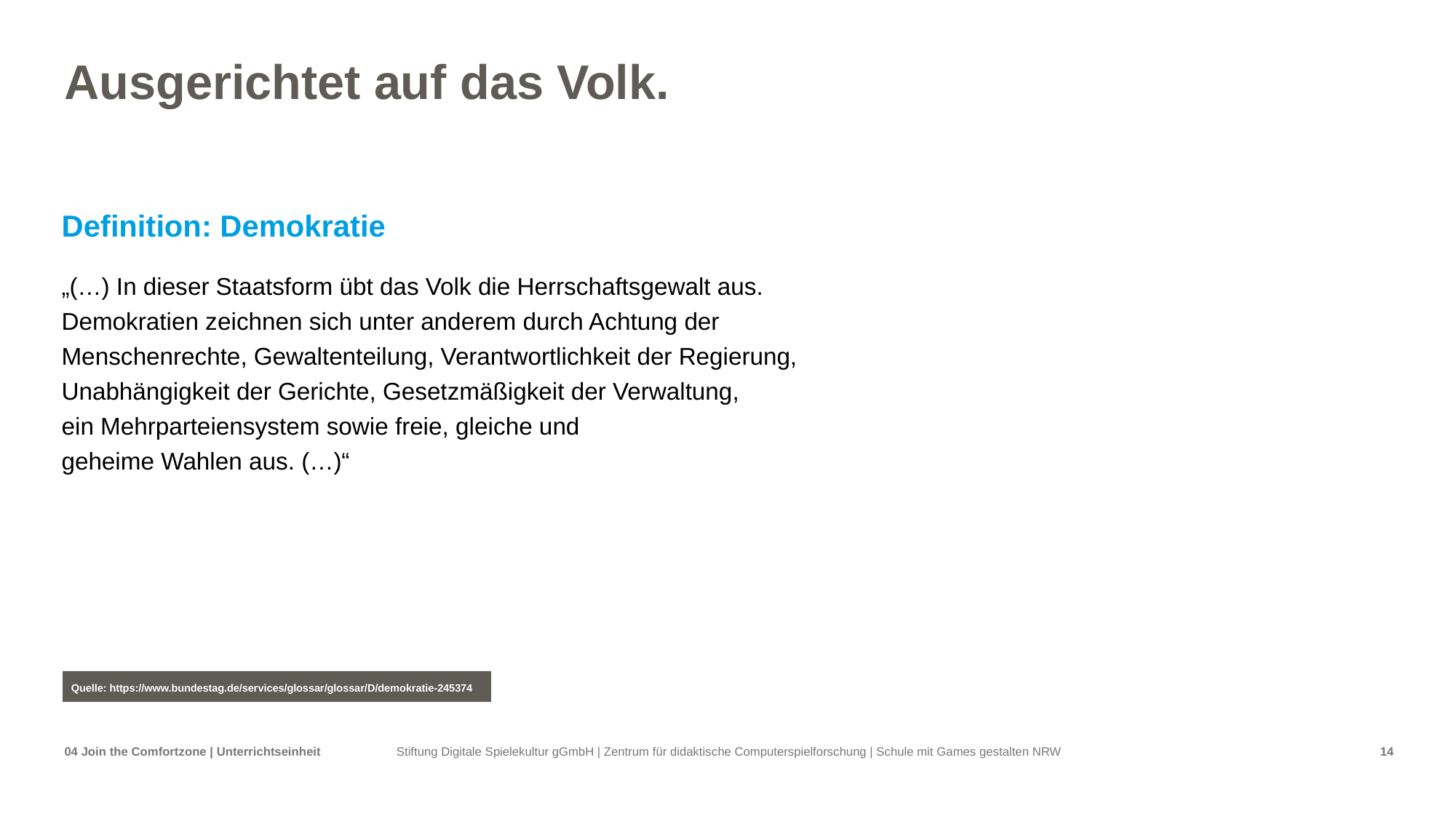

# Ausgerichtet auf das Volk.
Definition: Demokratie
„(…) In dieser Staatsform übt das Volk die Herrschaftsgewalt aus. Demokratien zeichnen sich unter anderem durch Achtung der Menschenrechte, Gewaltenteilung, Verantwortlichkeit der Regierung, Unabhängigkeit der Gerichte, Gesetzmäßigkeit der Verwaltung,
ein Mehrparteiensystem sowie freie, gleiche und
geheime Wahlen aus. (…)“

Quelle: https://www.bundestag.de/services/glossar/glossar/D/demokratie-245374
04 Join the Comfortzone | Unterrichtseinheit
14